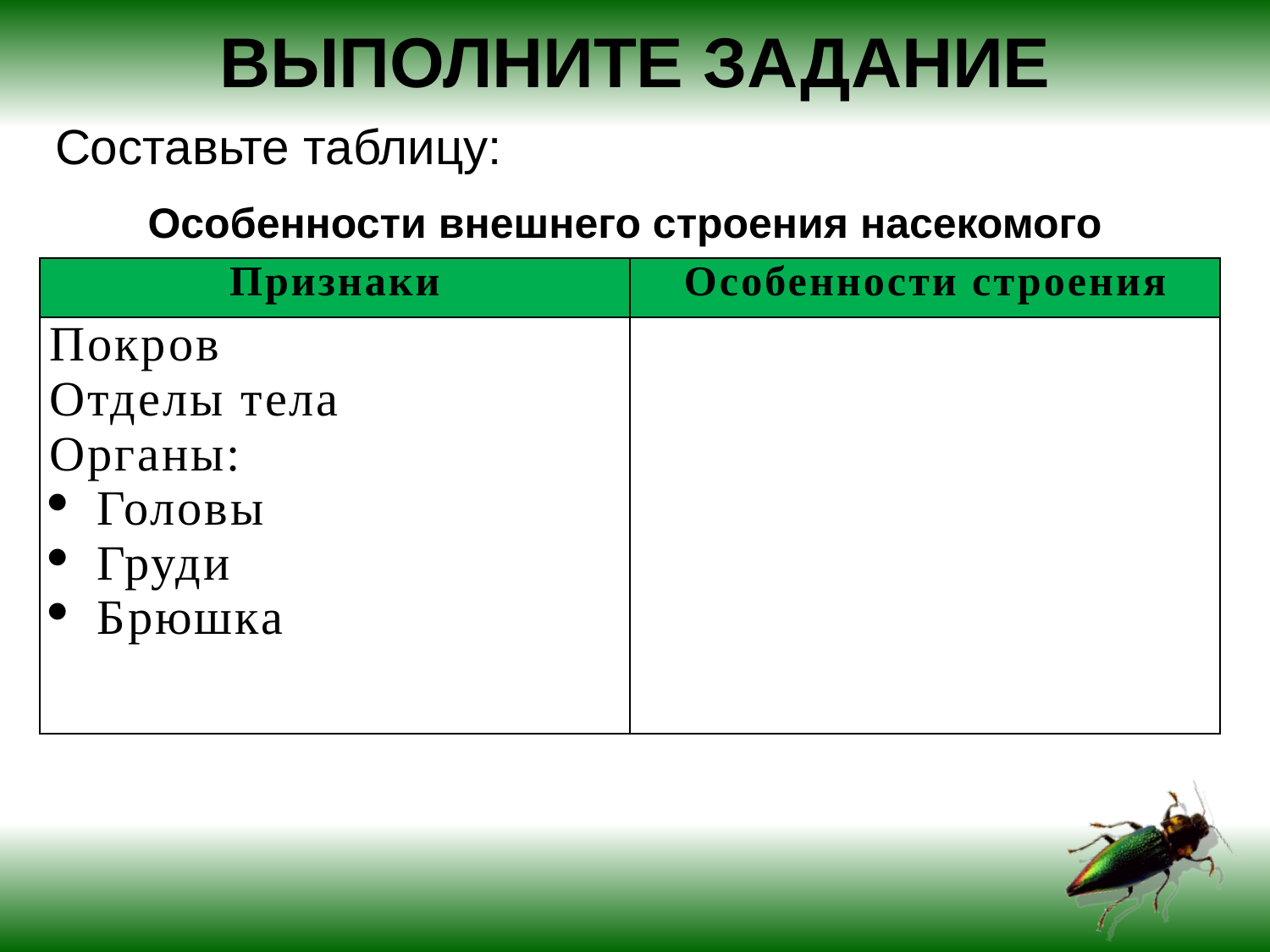

ВЫПОЛНИТЕ ЗАДАНИЕ
Составьте таблицу:
Особенности внешнего строения насекомого

| Признаки | Особенности строения |
| --- | --- |
| Покров Отделы тела Органы: Головы Груди Брюшка |  |